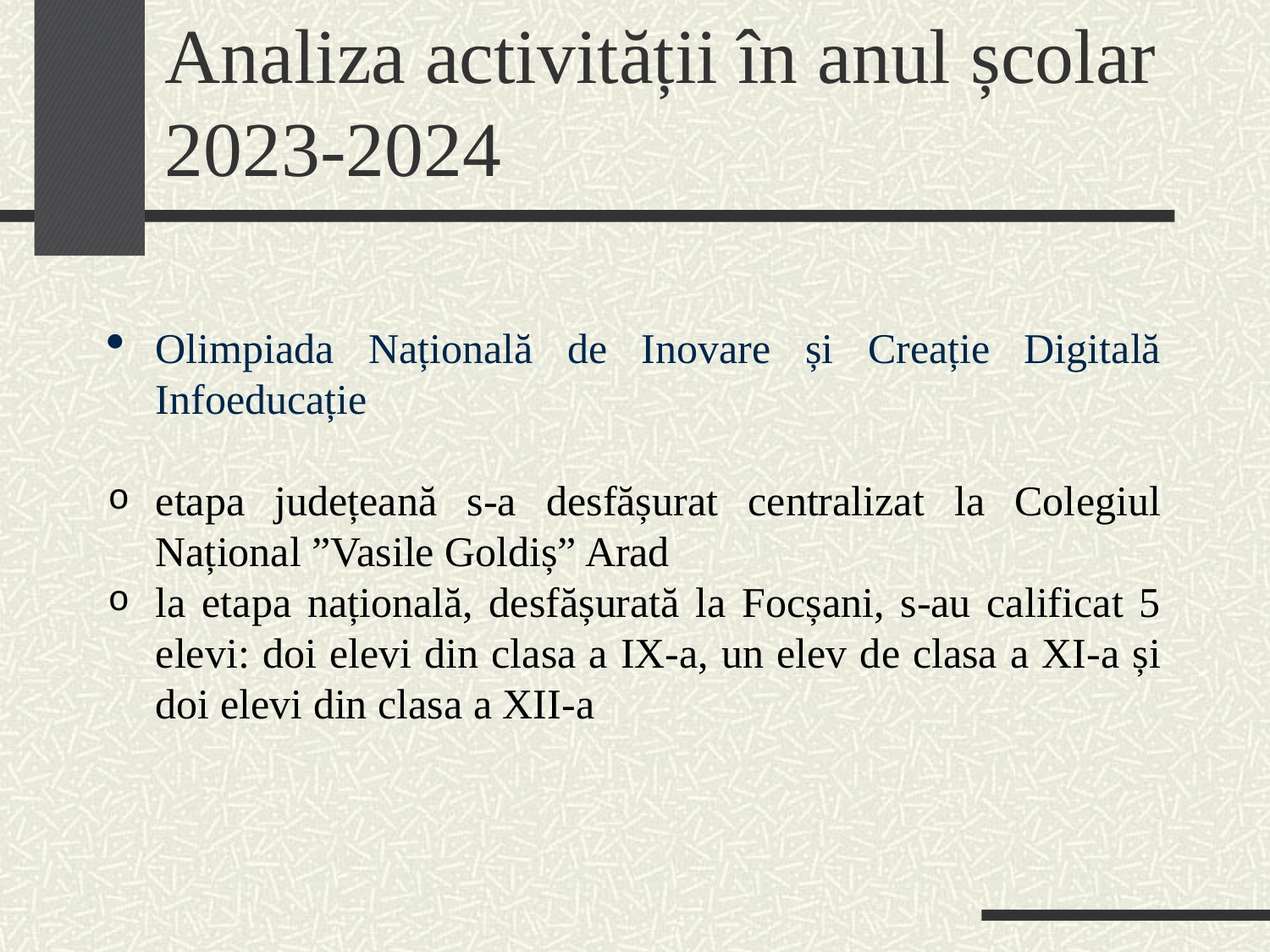

# Analiza activității în anul școlar 2023-2024

Olimpiada Națională de Inovare și Creație Digitală Infoeducație

etapa județeană s-a desfășurat centralizat la Colegiul Național ”Vasile Goldiș” Arad
la etapa națională, desfășurată la Focșani, s-au calificat 5 elevi: doi elevi din clasa a IX-a, un elev de clasa a XI-a și doi elevi din clasa a XII-a